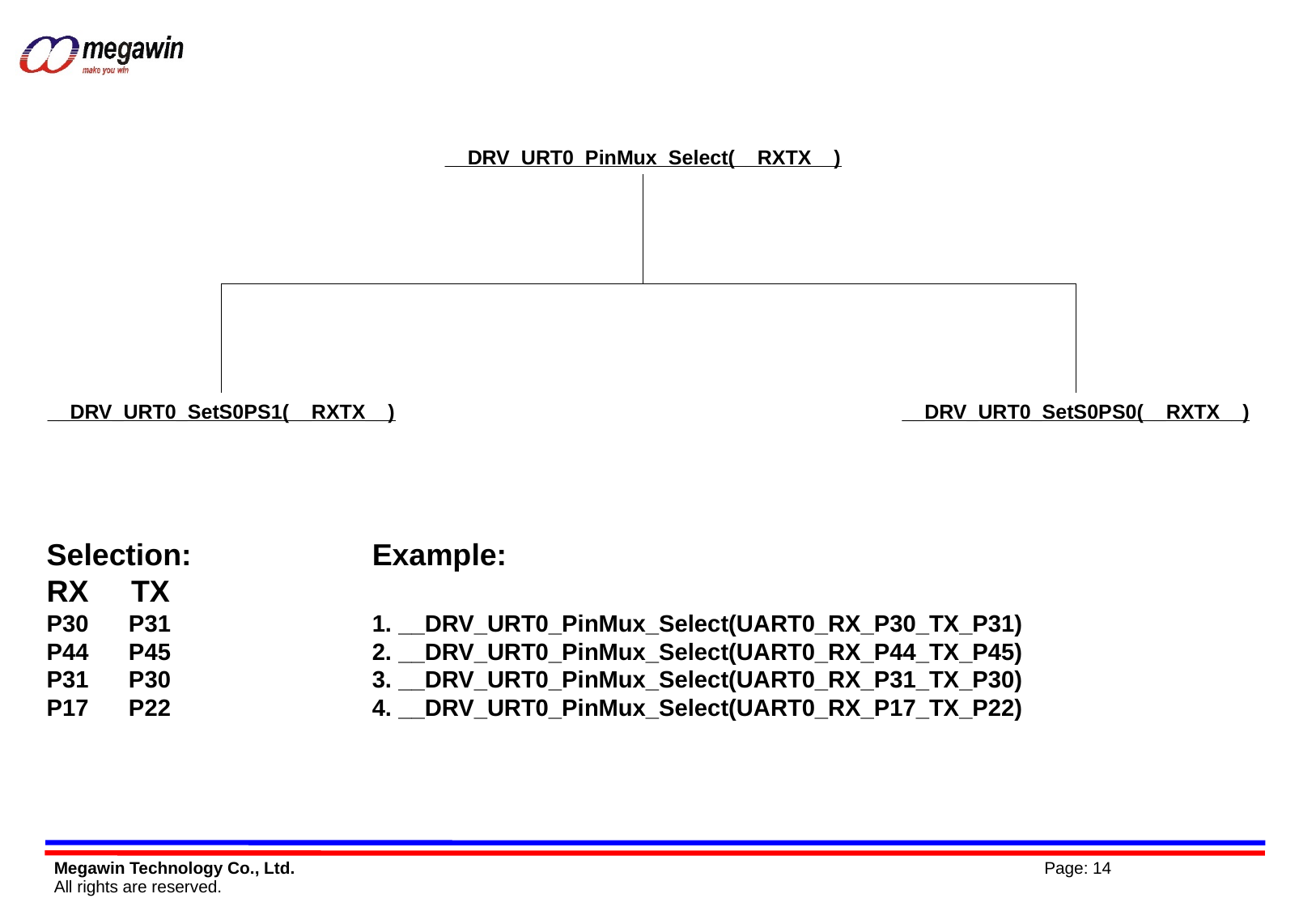

__DRV_URT0_PinMux_Select(__RXTX__)
__DRV_URT0_SetS0PS0(__RXTX__)
__DRV_URT0_SetS0PS1(__RXTX__)
Selection:
RX     TX
P30      P31
P44      P45
P31      P30
P17      P22

Example:

1. __DRV_URT0_PinMux_Select(UART0_RX_P30_TX_P31)
2. __DRV_URT0_PinMux_Select(UART0_RX_P44_TX_P45)
3. __DRV_URT0_PinMux_Select(UART0_RX_P31_TX_P30)
4. __DRV_URT0_PinMux_Select(UART0_RX_P17_TX_P22)